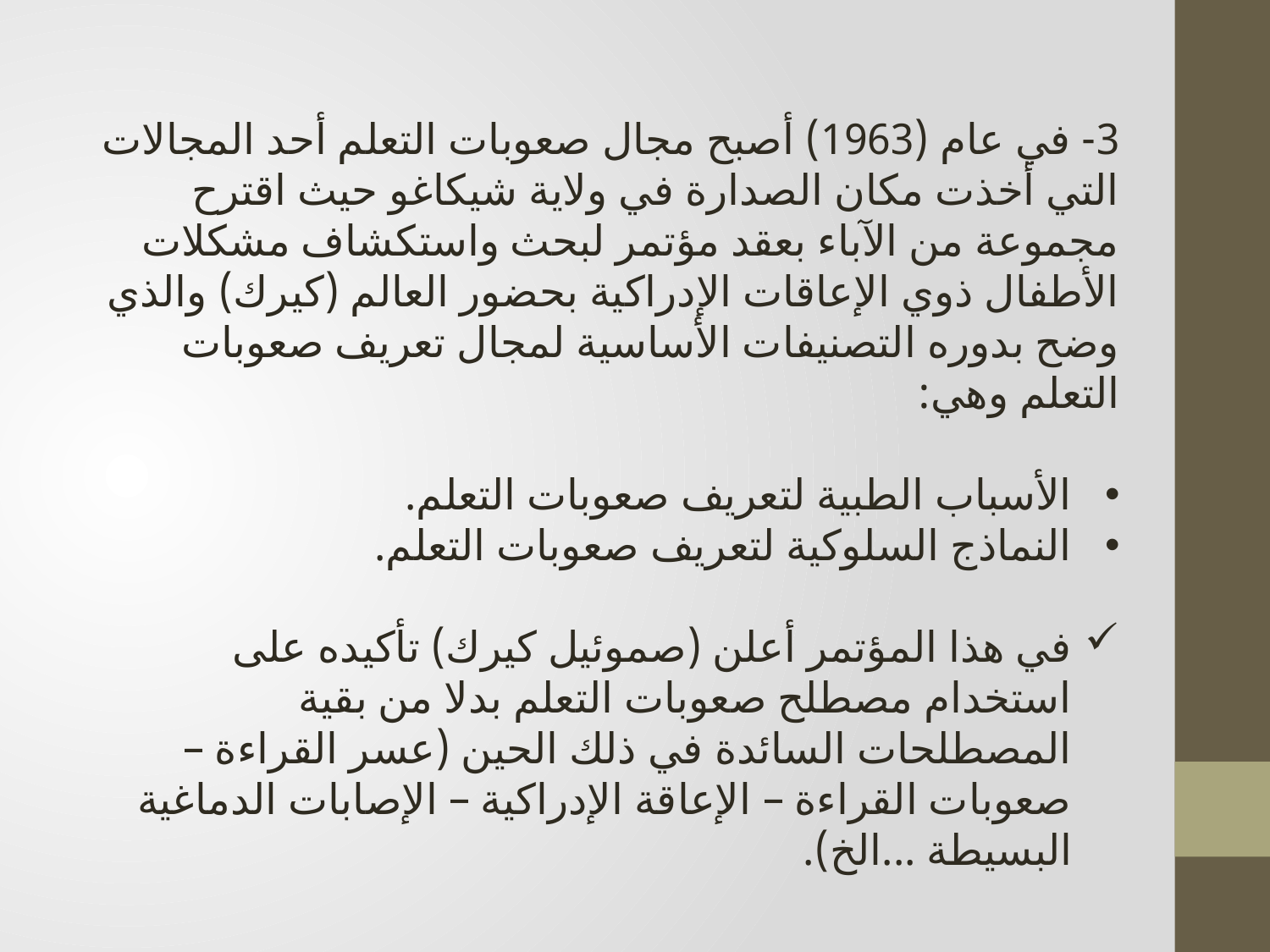

3- في عام (1963) أصبح مجال صعوبات التعلم أحد المجالات التي أخذت مكان الصدارة في ولاية شيكاغو حيث اقترح مجموعة من الآباء بعقد مؤتمر لبحث واستكشاف مشكلات الأطفال ذوي الإعاقات الإدراكية بحضور العالم (كيرك) والذي وضح بدوره التصنيفات الأساسية لمجال تعريف صعوبات التعلم وهي:

الأسباب الطبية لتعريف صعوبات التعلم.
النماذج السلوكية لتعريف صعوبات التعلم.

في هذا المؤتمر أعلن (صموئيل كيرك) تأكيده على استخدام مصطلح صعوبات التعلم بدلا من بقية المصطلحات السائدة في ذلك الحين (عسر القراءة – صعوبات القراءة – الإعاقة الإدراكية – الإصابات الدماغية البسيطة ...الخ).